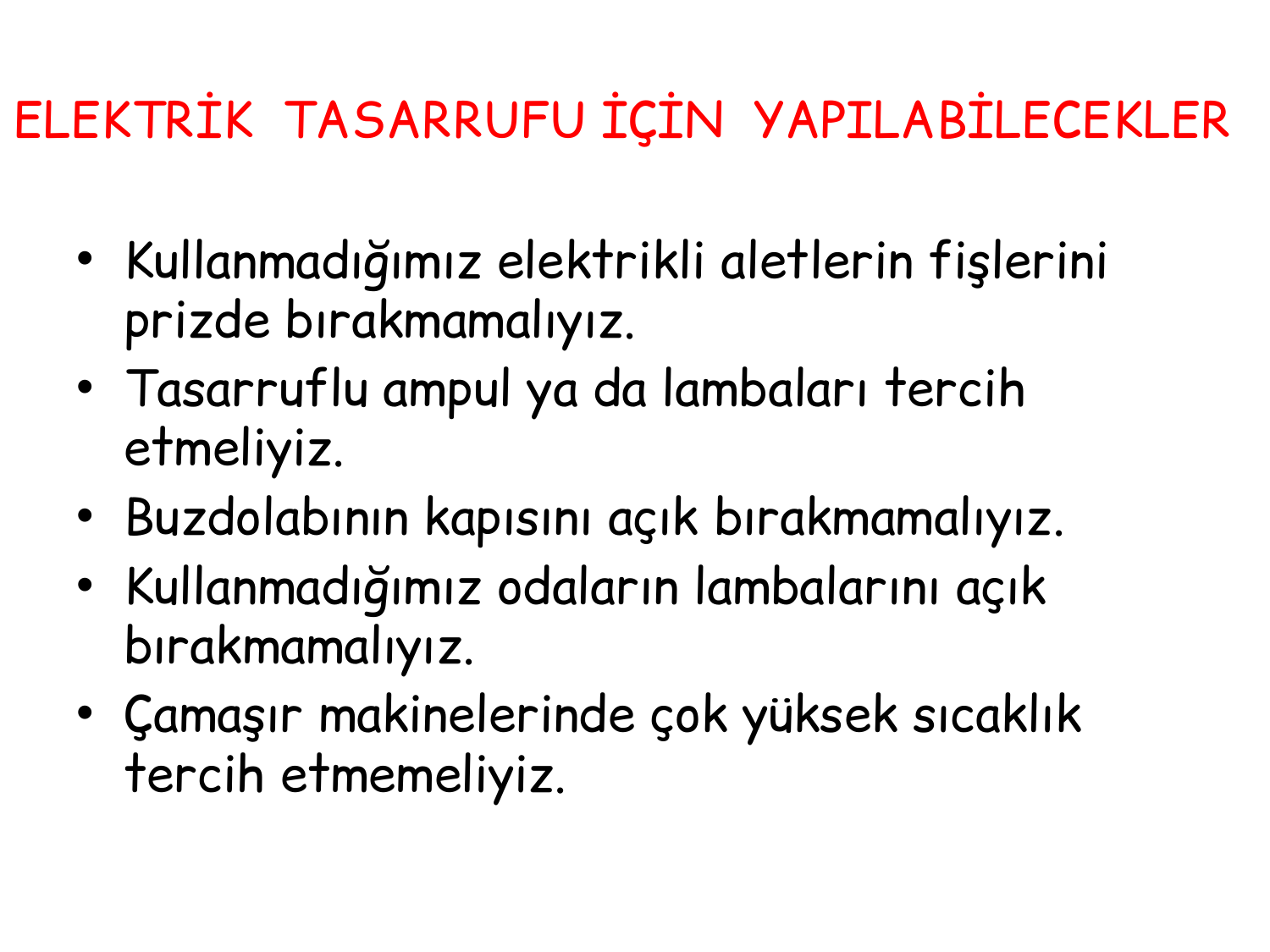

# ELEKTRİK  TASARRUFU İÇİN  YAPILABİLECEKLER
Kullanmadığımız elektrikli aletlerin fişlerini prizde bırakmamalıyız.
Tasarruflu ampul ya da lambaları tercih etmeliyiz.
Buzdolabının kapısını açık bırakmamalıyız.
Kullanmadığımız odaların lambalarını açık bırakmamalıyız.
Çamaşır makinelerinde çok yüksek sıcaklık tercih etmemeliyiz.